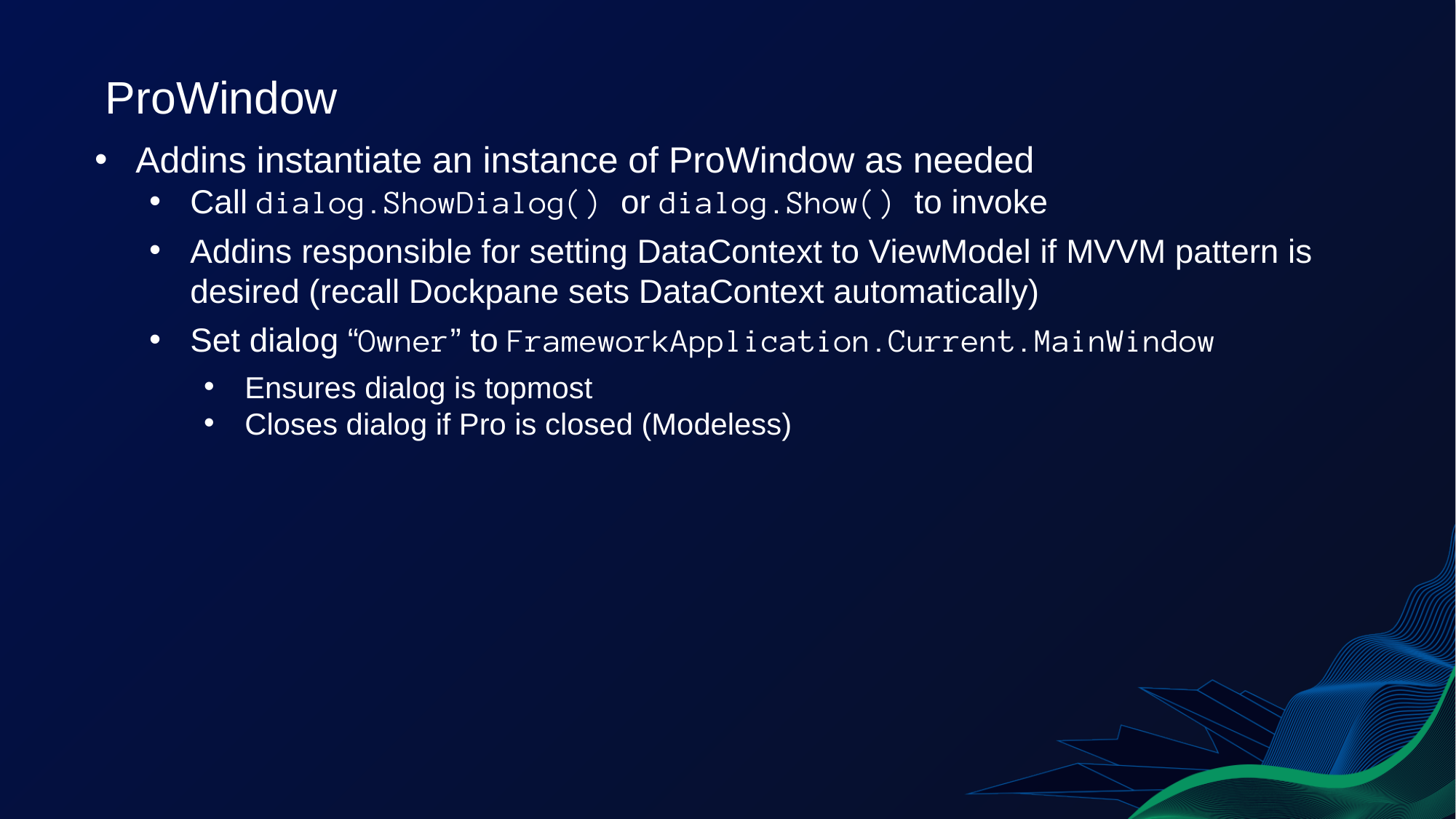

ProWindow
Addins instantiate an instance of ProWindow as needed
Call dialog.ShowDialog() or dialog.Show() to invoke
Addins responsible for setting DataContext to ViewModel if MVVM pattern is desired (recall Dockpane sets DataContext automatically)
Set dialog “Owner” to FrameworkApplication.Current.MainWindow
Ensures dialog is topmost
Closes dialog if Pro is closed (Modeless)